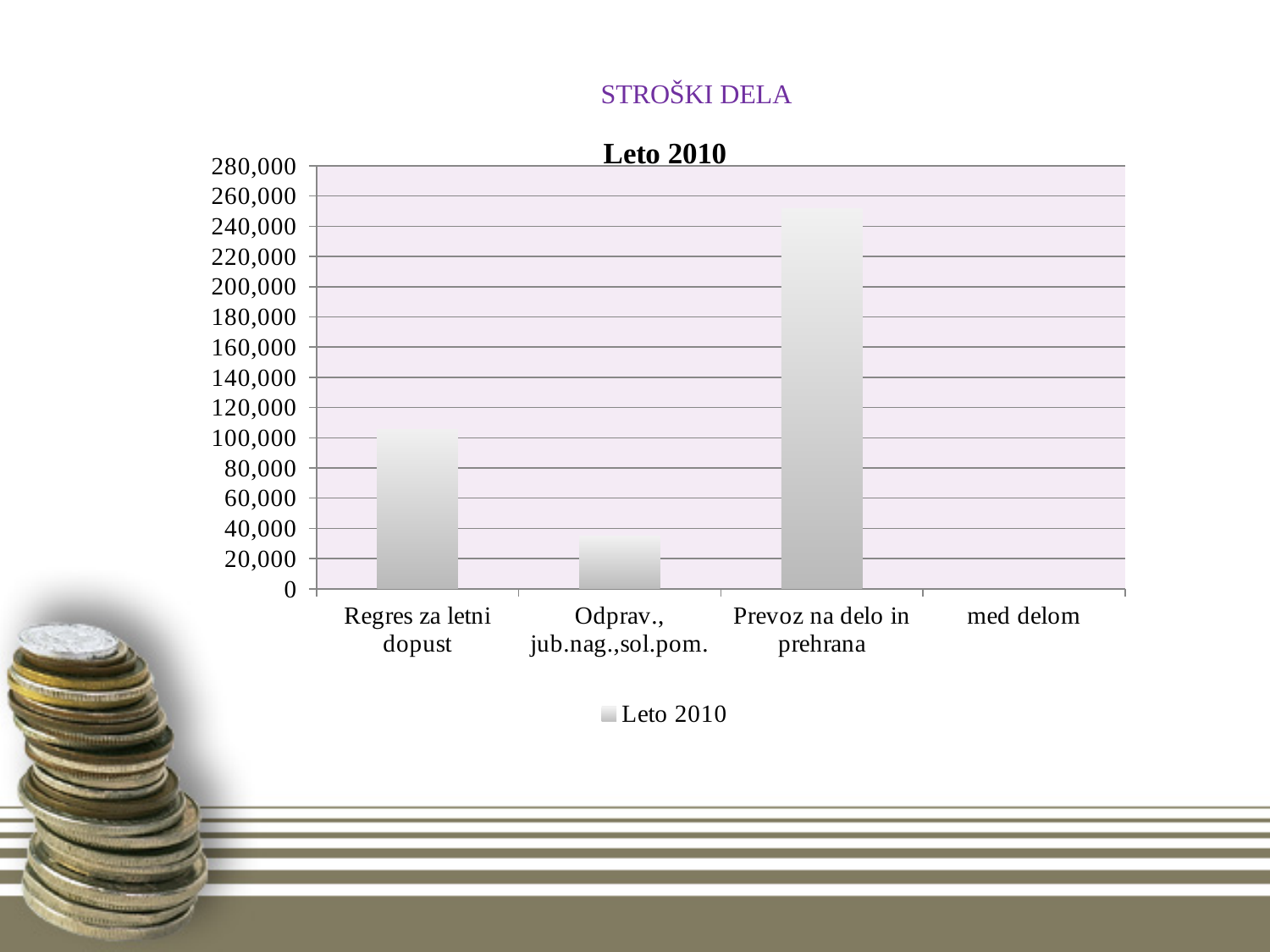

# STROŠKI DELA

### Chart:

| Category | Leto 2010 |
|---|---|
| Regres za letni dopust | 105751.48 |
| Odprav., jub.nag.,sol.pom. | 34758.090000000004 |
| Prevoz na delo in prehrana | 251590.03 |
| med delom | None |